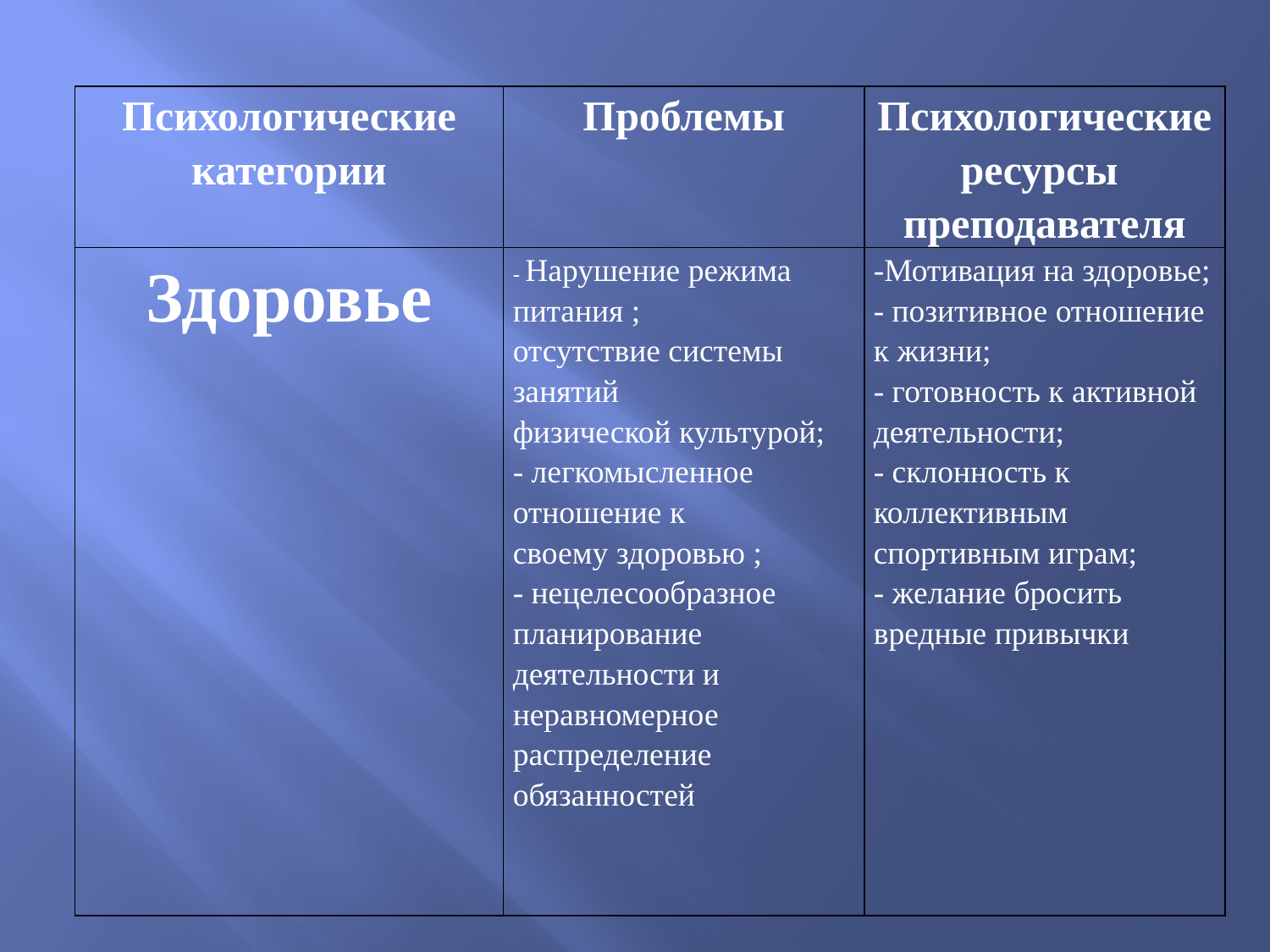

| Психологические категории | Проблемы | Психологические ресурсы преподавателя |
| --- | --- | --- |
| Здоровье | - Нарушение режима питания ; отсутствие системы занятий физической культурой; - легкомысленное отношение к своему здоровью ; - нецелесообразное планирование деятельности и неравномерное распределение обязанностей | -Мотивация на здоровье; - позитивное отношение к жизни; - готовность к активной деятельности; - склонность к коллективным спортивным играм; - желание бросить вредные привычки |